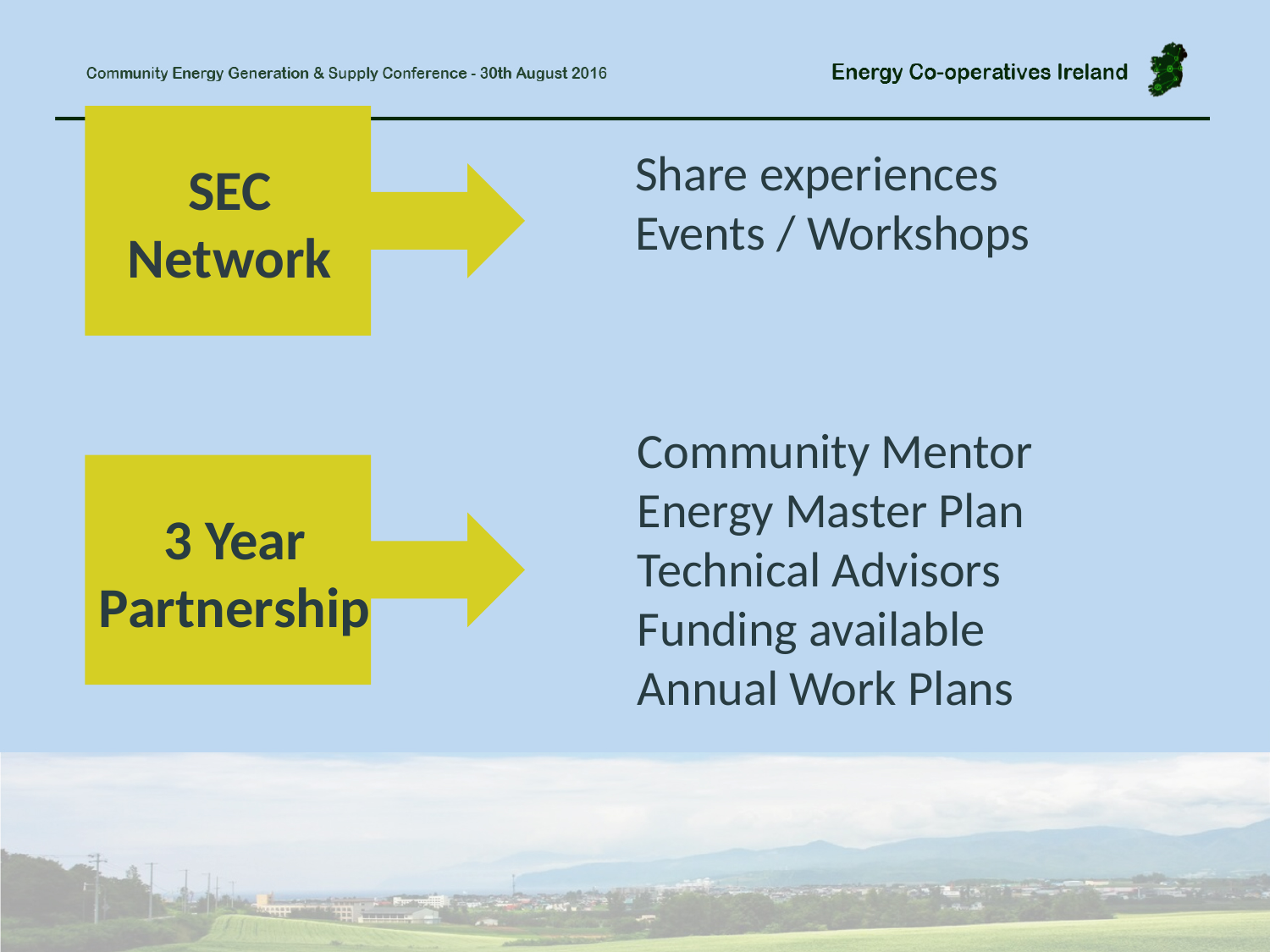

Share experiences
Events / Workshops

SEC Network
Community Mentor
Energy Master Plan
Technical Advisors
Funding available
Annual Work Plans

3 Year Partnership